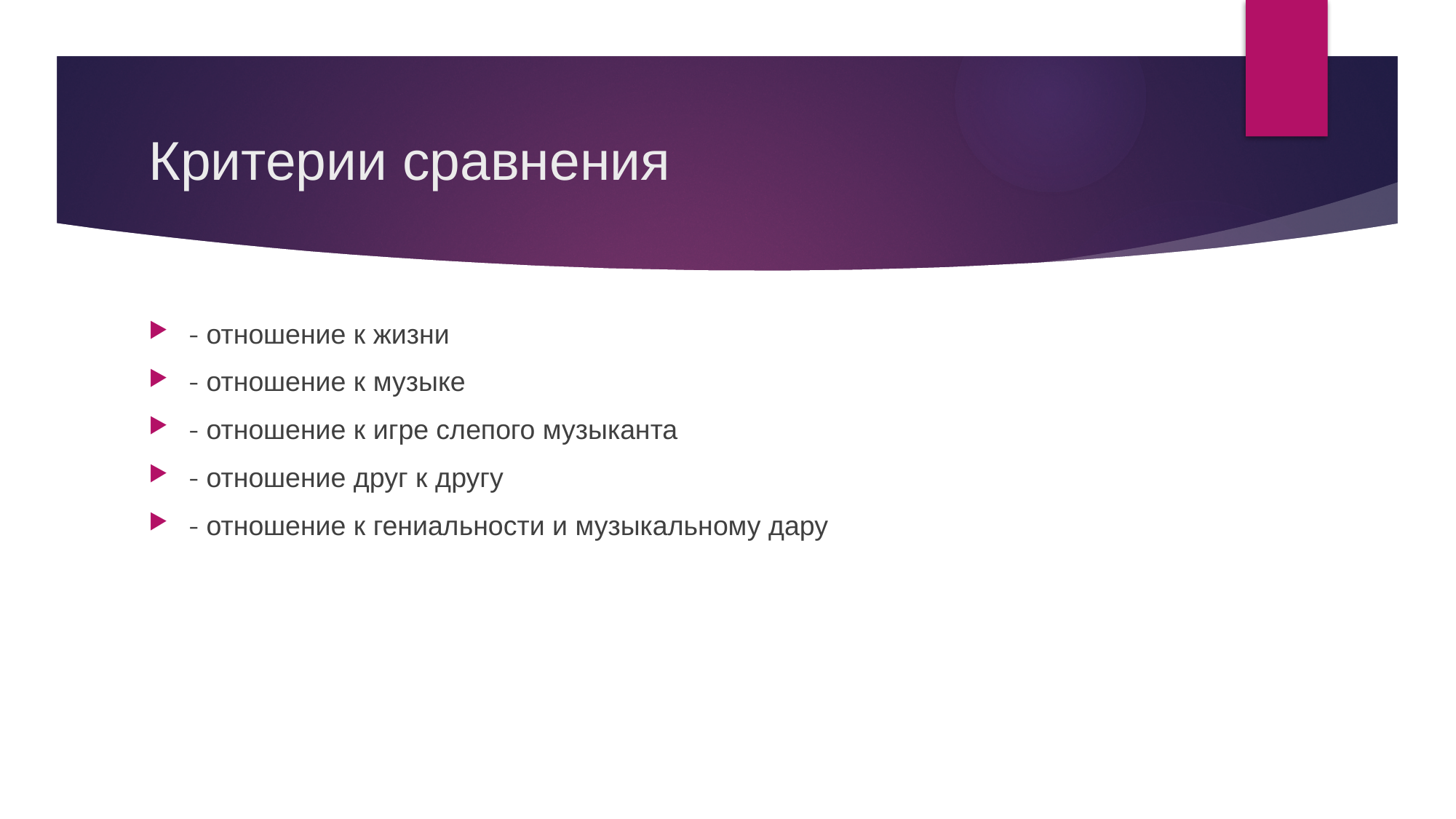

# Критерии сравнения
- отношение к жизни
- отношение к музыке
- отношение к игре слепого музыканта
- отношение друг к другу
- отношение к гениальности и музыкальному дару